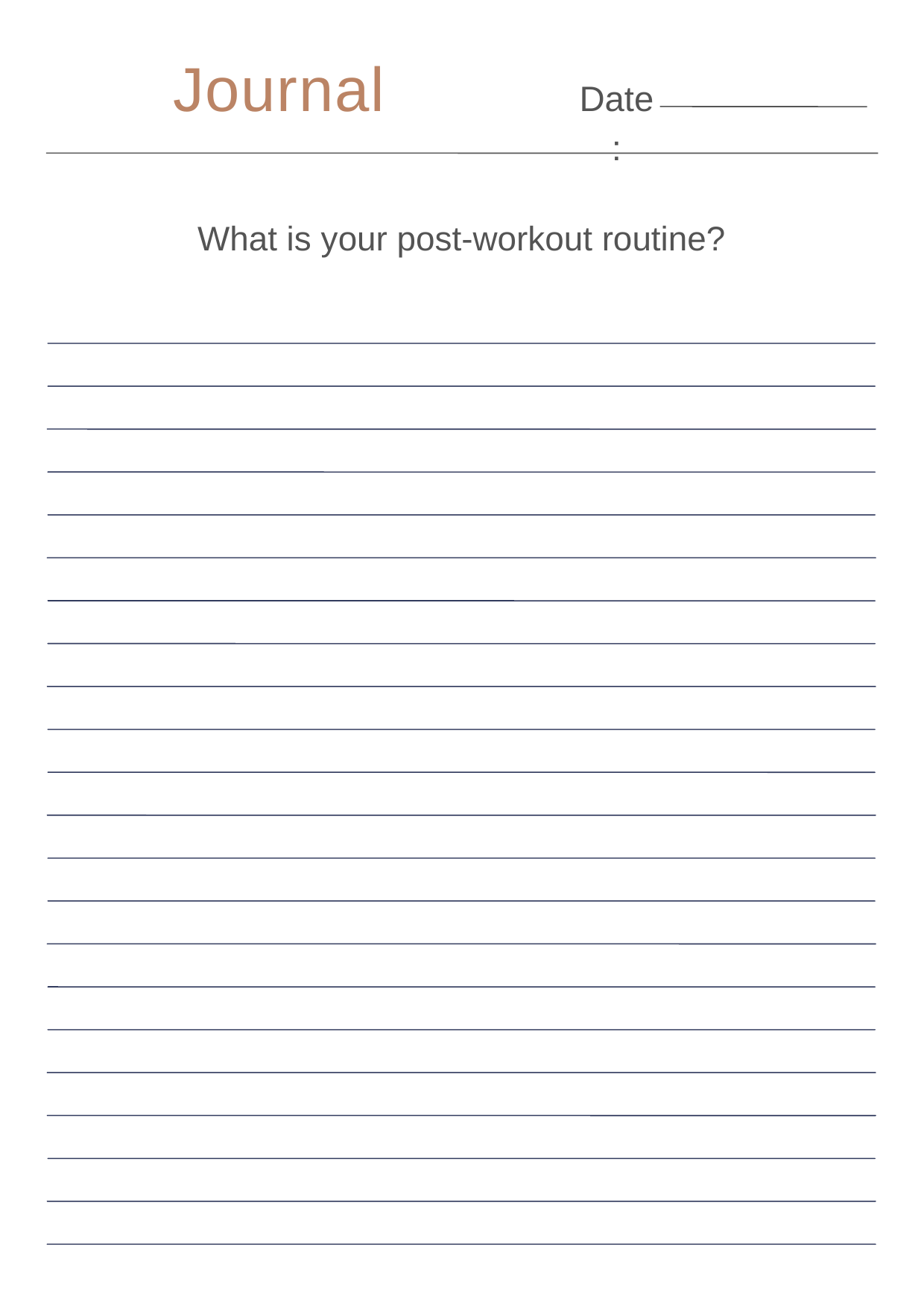

Journal
Date:

What is your post-workout routine?